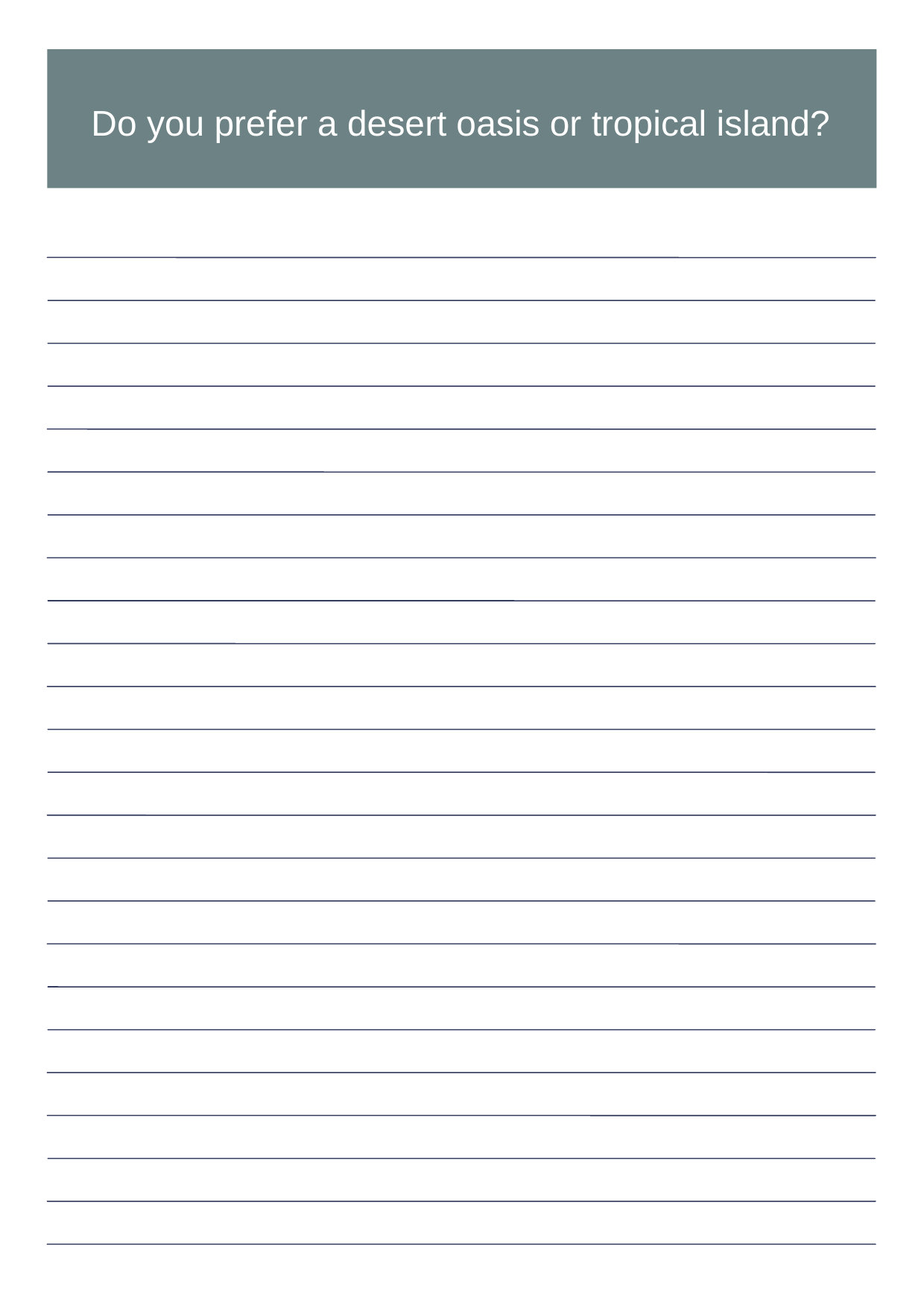

Do you prefer a desert oasis or tropical island?